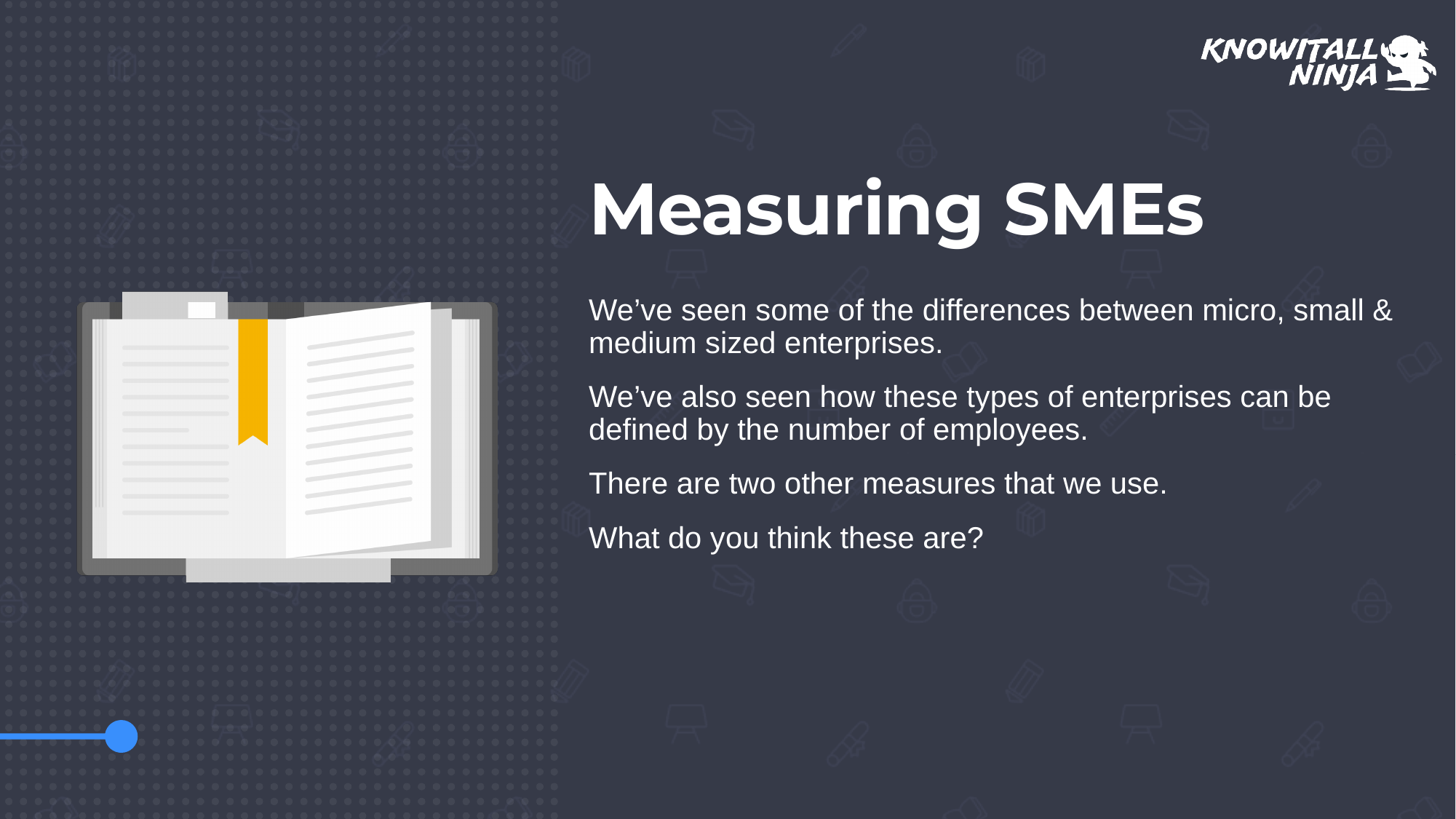

# Measuring SMEs
We’ve seen some of the differences between micro, small & medium sized enterprises.
We’ve also seen how these types of enterprises can be defined by the number of employees.
There are two other measures that we use.
What do you think these are?